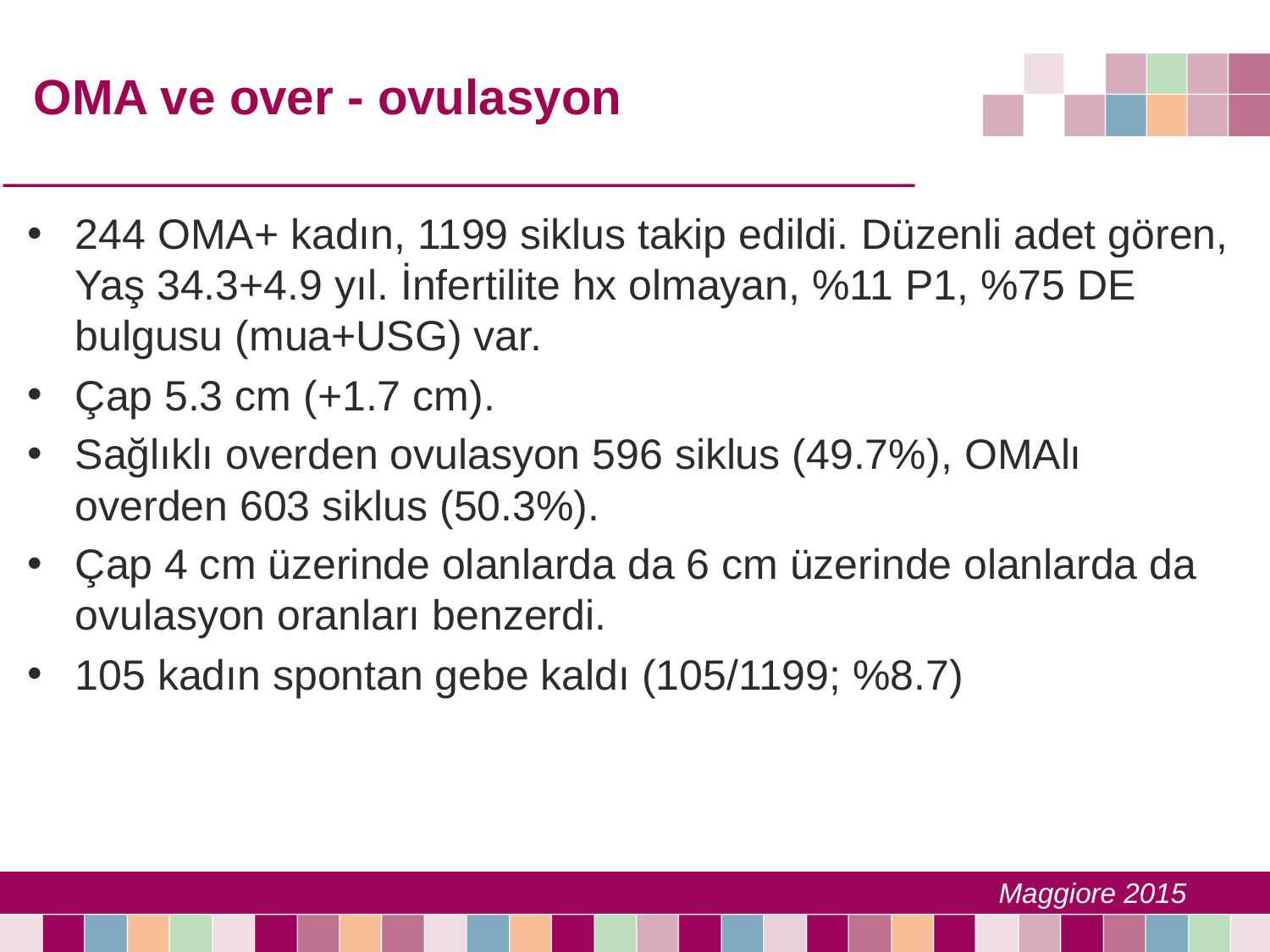

# OMA ve over - ovulasyon
244 OMA+ kadın, 1199 siklus takip edildi. Düzenli adet gören, Yaş 34.3+4.9 yıl. İnfertilite hx olmayan, %11 P1, %75 DE bulgusu (mua+USG) var.
Çap 5.3 cm (+1.7 cm).
Sağlıklı overden ovulasyon 596 siklus (49.7%), OMAlı overden 603 siklus (50.3%).
Çap 4 cm üzerinde olanlarda da 6 cm üzerinde olanlarda da ovulasyon oranları benzerdi.
105 kadın spontan gebe kaldı (105/1199; %8.7)
Maggiore 2015